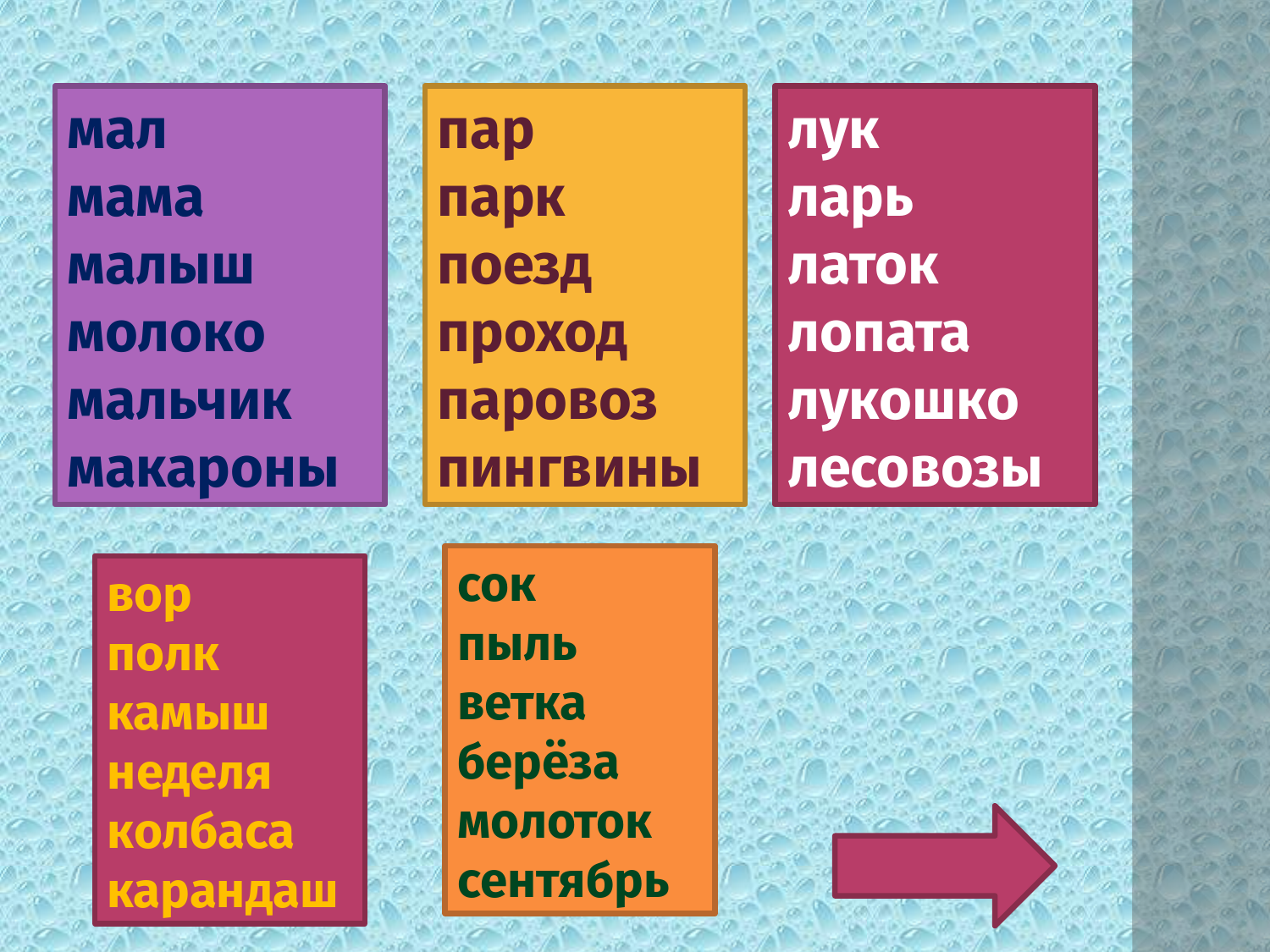

мал
мама
малыш
молоко
мальчик
макароны
пар
парк
поезд
проход
паровоз
пингвины
лук
ларь
латок
лопата
лукошко
лесовозы
сок
пыль
ветка
берёза
молоток
сентябрь
вор
полк
камыш
неделя
колбаса
карандаш